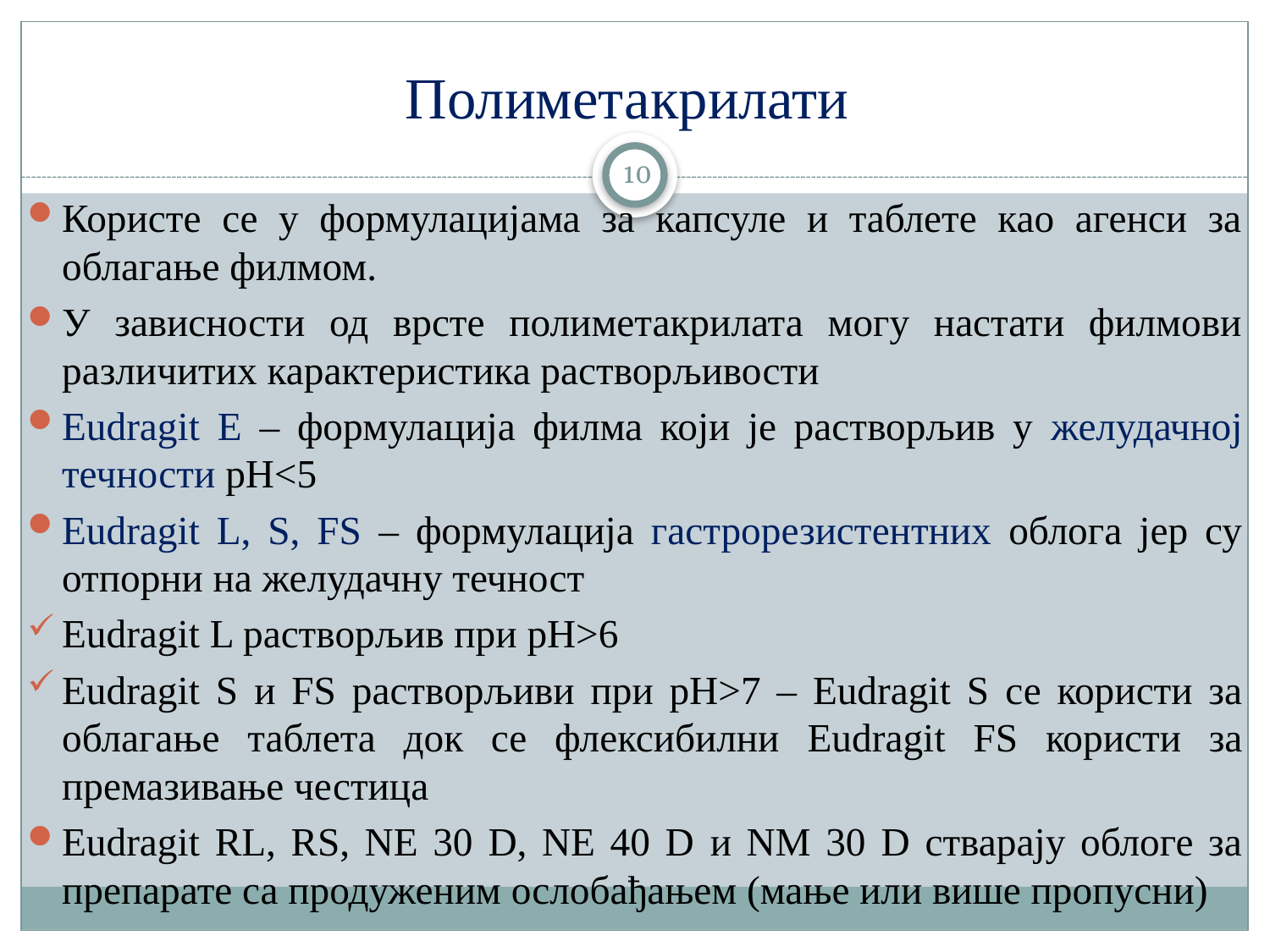

# Полиметакрилати
10
Користе се у формулацијама за капсуле и таблете као агенси за облагање филмом.
У зависности од врсте полиметакрилата могу настати филмови различитих карактеристика растворљивости
Eudragit E – формулација филма који је растворљив у желудачној течности pH<5
Eudragit L, S, FS – формулација гастрорезистентних облога јер су отпорни на желудачну течност
Eudragit L растворљив при pH>6
Eudragit S и FS растворљиви при pH>7 – Eudragit S се користи за облагање таблета док се флексибилни Eudragit FS користи за премазивање честица
Eudragit RL, RS, NE 30 D, NE 40 D и NM 30 D стварају облоге за препарате са продуженим ослобађањем (мање или више пропусни)